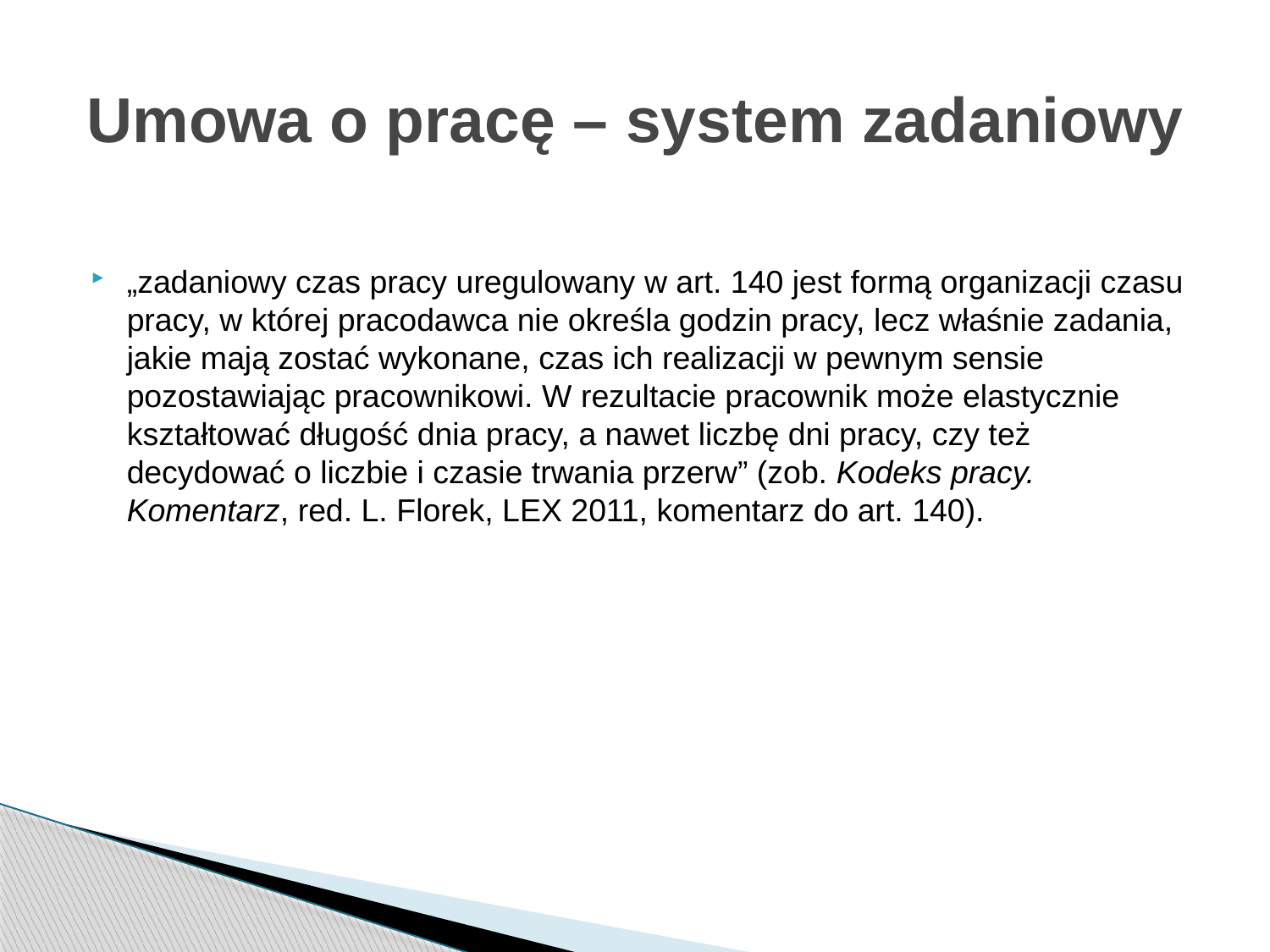

# Umowa o pracę – system zadaniowy

„zadaniowy czas pracy uregulowany w art. 140 jest formą organizacji czasu pracy, w której pracodawca nie określa godzin pracy, lecz właśnie zadania, jakie mają zostać wykonane, czas ich realizacji w pewnym sensie pozostawiając pracownikowi. W rezultacie pracownik może elastycznie kształtować długość dnia pracy, a nawet liczbę dni pracy, czy też decydować o liczbie i czasie trwania przerw” (zob. Kodeks pracy. Komentarz, red. L. Florek, LEX 2011, komentarz do art. 140).